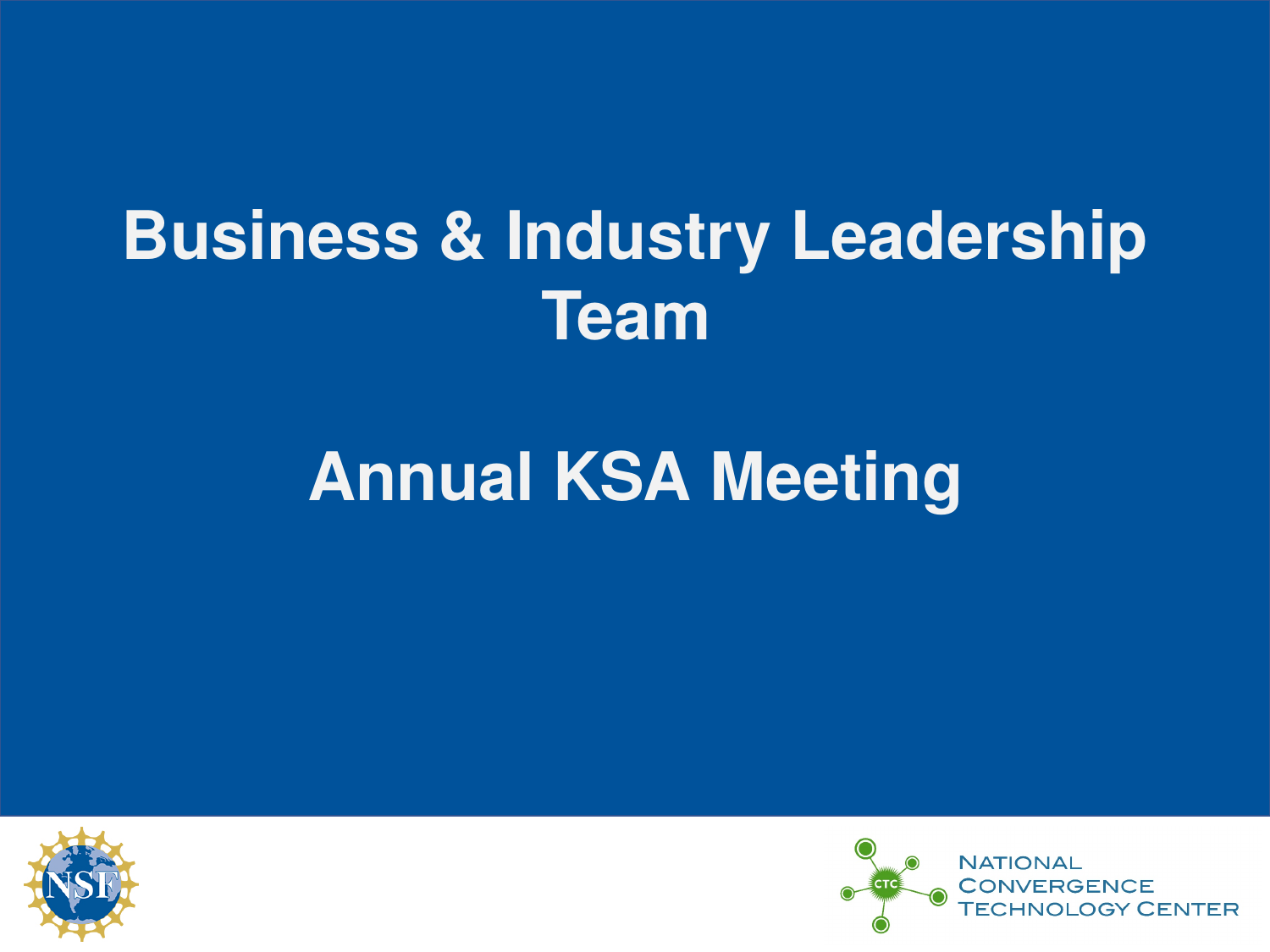

# Business & Industry Leadership Team Annual KSA Meeting